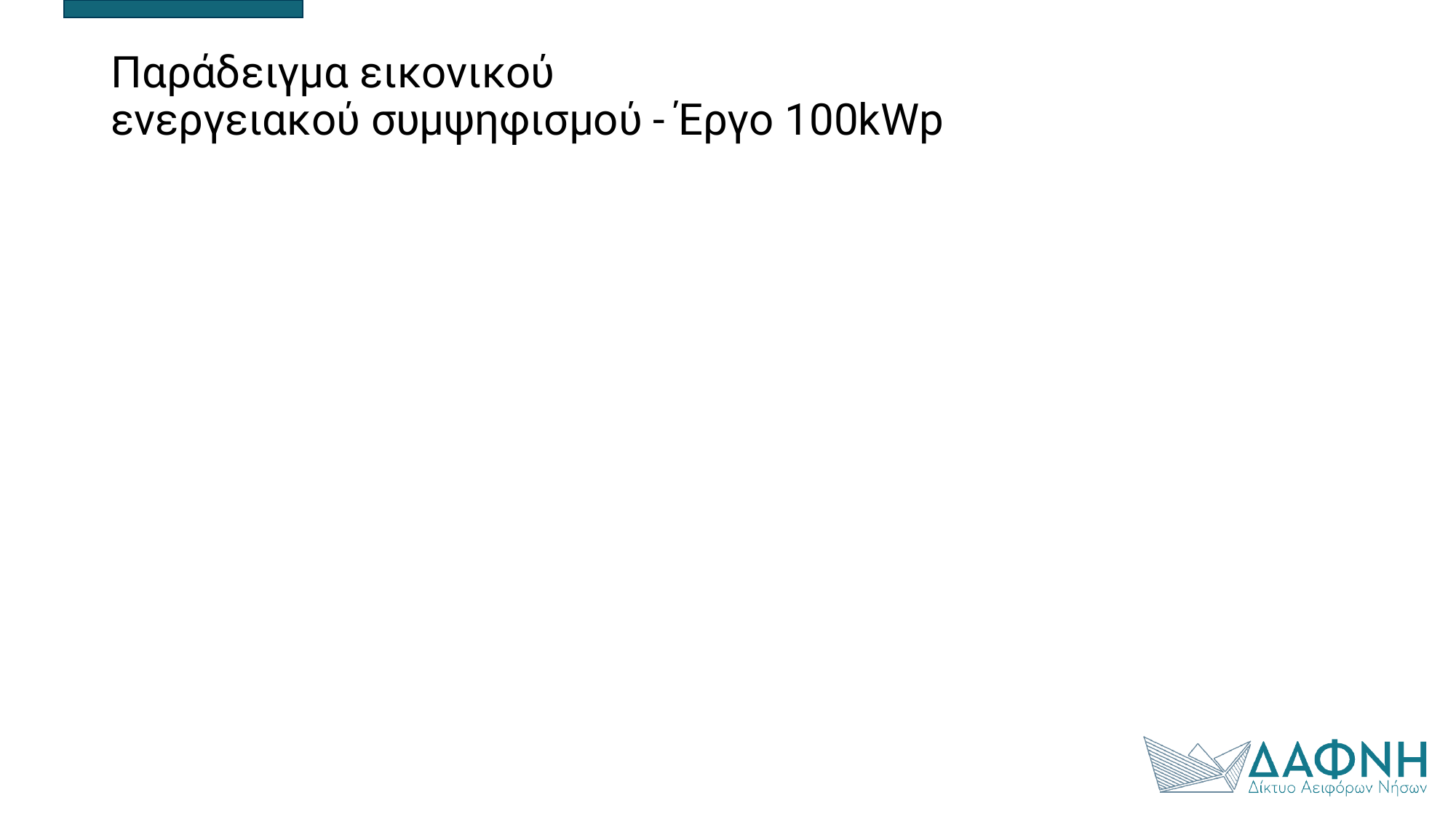

# Παράδειγμα εικονικού ενεργειακού συμψηφισμού - Έργο 100kWp